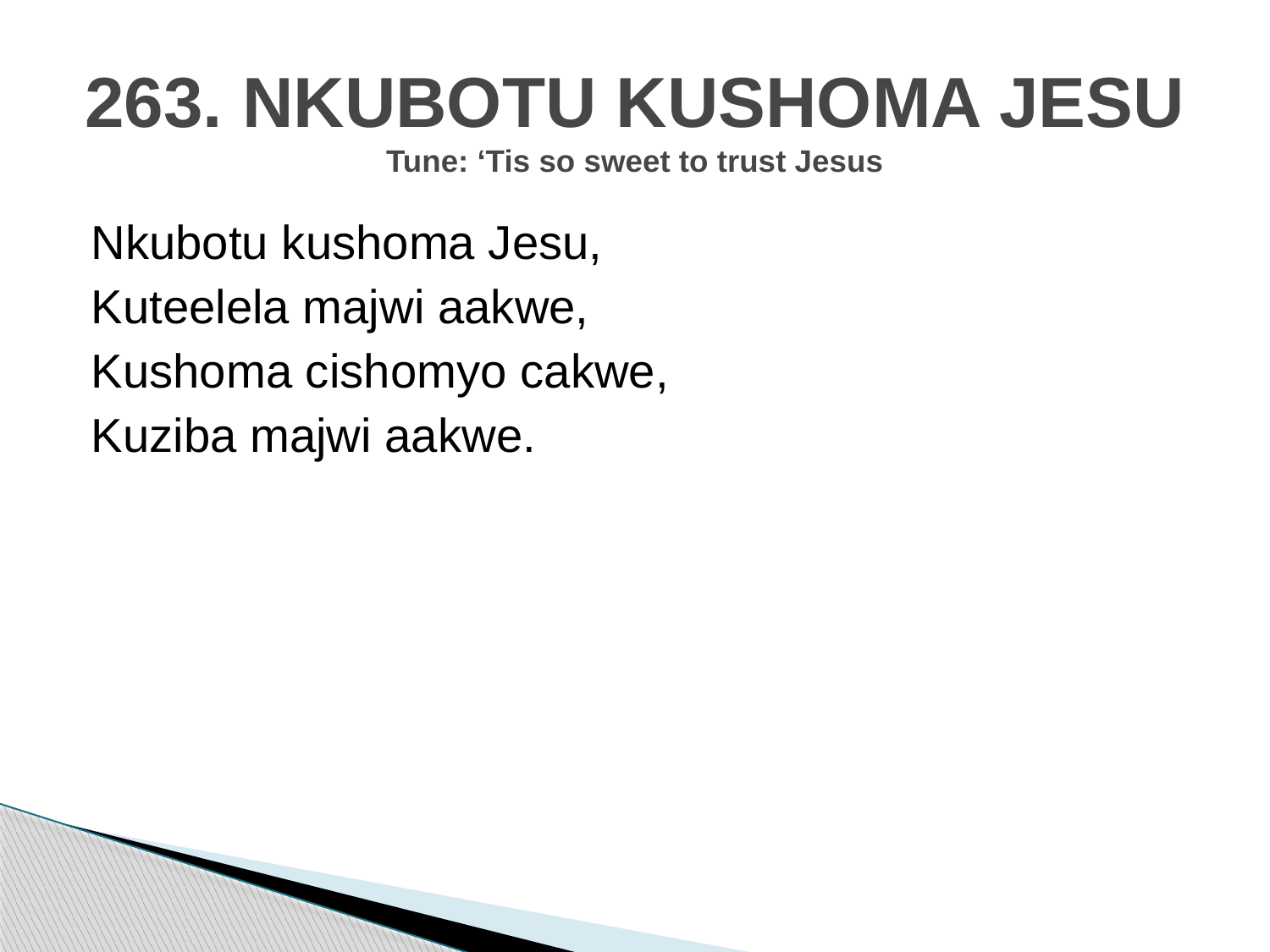

# 263. NKUBOTU KUSHOMA JESU Tune: ‘Tis so sweet to trust Jesus
Nkubotu kushoma Jesu,
Kuteelela majwi aakwe,
Kushoma cishomyo cakwe,
Kuziba majwi aakwe.